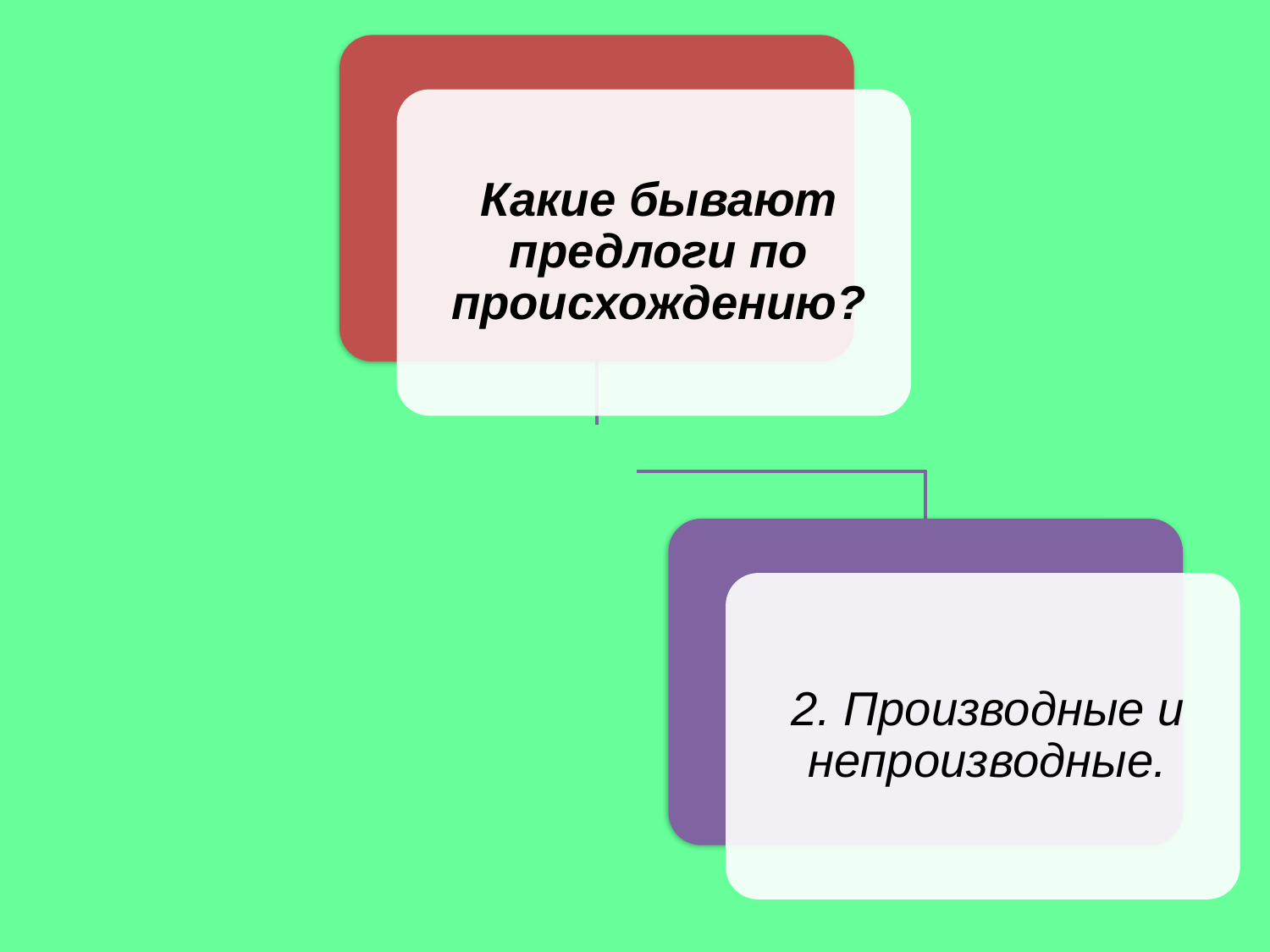

Какие бывают предлоги по происхождению?
1. Производные и производящие.
2. Производные и непроизводные.